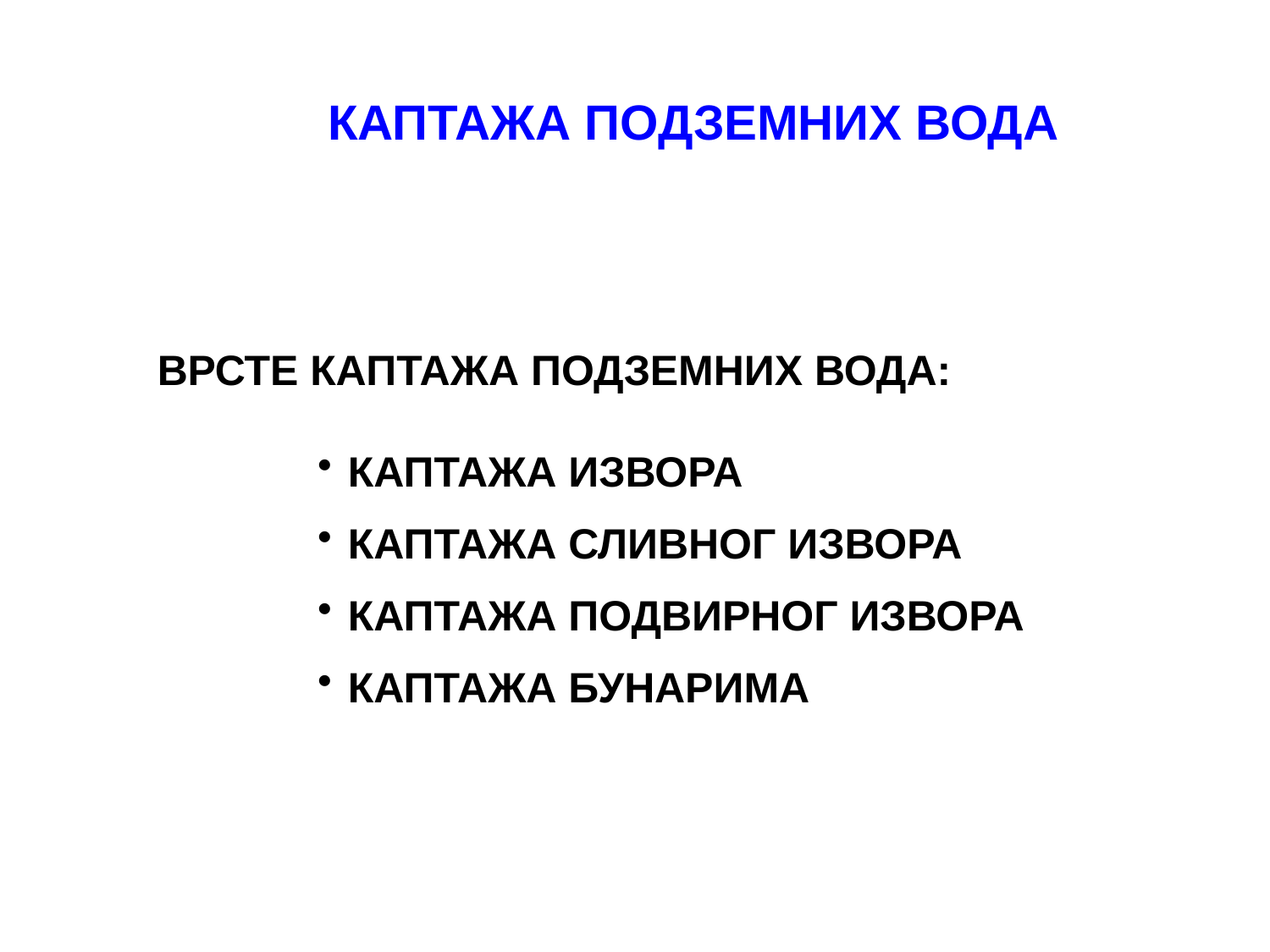

КАПТАЖА ПОДЗЕМНИХ ВОДА

ВРСТЕ КАПТАЖА ПОДЗЕМНИХ ВОДА:

КАПТАЖА ИЗВОРА
КАПТАЖА СЛИВНОГ ИЗВОРА
КАПТАЖА ПОДВИРНОГ ИЗВОРА
КАПТАЖА БУНАРИМА